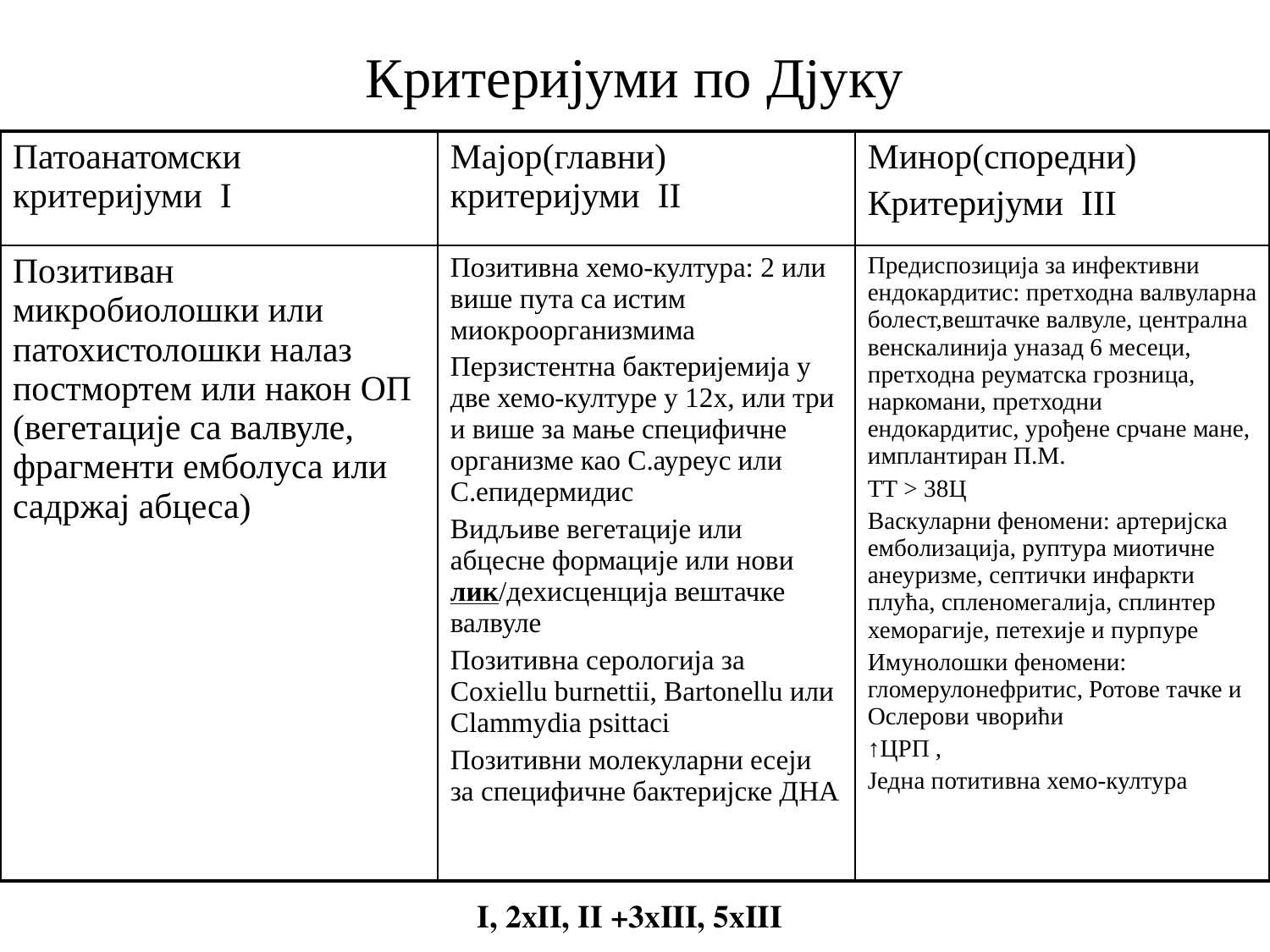

# Критеријуми по Дјуку
| Патоанатомски критеријуми I | Мајор(главни) критеријуми II | Минор(споредни) Критеријуми III |
| --- | --- | --- |
| Позитиван микробиолошки или патохистолошки налаз постмортем или након ОП (вегетације са валвуле, фрагменти емболуса или садржај абцеса) | Позитивна хемо-култура: 2 или више пута са истим миокроорганизмима Перзистентна бактеријемија у две хемо-културе у 12х, или три и више за мање специфичне организме као С.ауреус или С.епидермидис Видљиве вегетације или абцесне формације или нови лик/дехисценција вештачке валвуле Позитивна серологија за Coxiellu burnettii, Bartonellu или Clammydia psittaci Позитивни молекуларни есеји за специфичне бактеријске ДНА | Предиспозиција за инфективни ендокардитис: претходна валвуларна болест,вештачке валвуле, централна венскалинија уназад 6 месеци, претходна реуматска грозница, наркомани, претходни ендокардитис, урођене срчане мане, имплантиран П.М. ТТ > 38Ц Васкуларни феномени: артеријска емболизација, руптура миотичне анеуризме, септички инфаркти плућа, спленомегалија, сплинтер хеморагије, петехије и пурпуре Имунолошки феномени: гломерулонефритис, Ротове тачке и Ослерови чворићи ↑ЦРП , Једна потитивна хемо-култура |
I, 2xII, II +3xIII, 5xIII